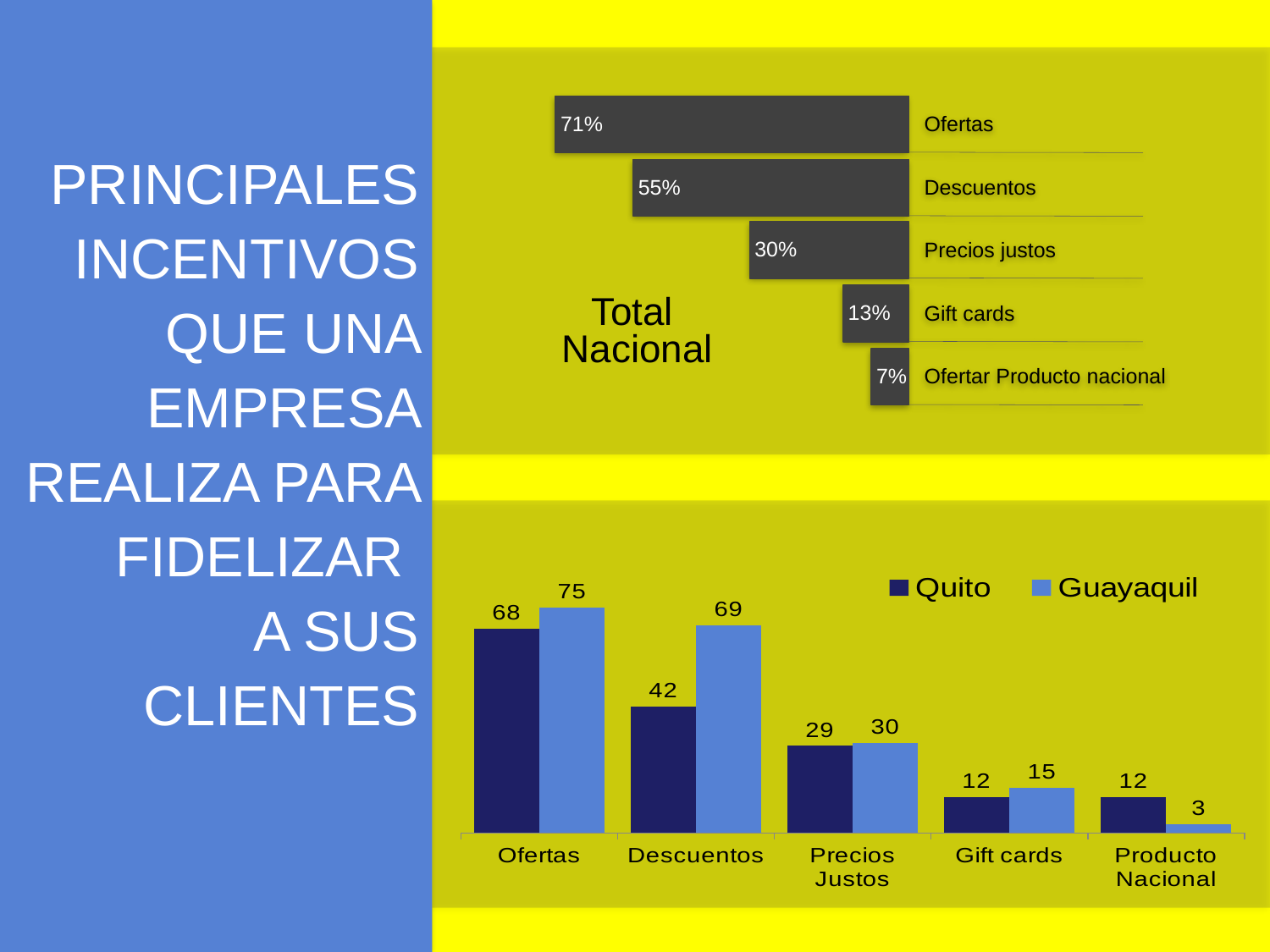

71%
Ofertas
PRINCIPALES INCENTIVOS QUE UNA EMPRESA REALIZA PARA FIDELIZAR
A SUS CLIENTES
55%
Descuentos
30%
Precios justos
13%
Gift cards
Total
Nacional
7%
Ofertar Producto nacional

### Chart

| Category | Quito | Guayaquil |
|---|---|---|
| Ofertas | 68.0 | 75.0 |
| Descuentos | 42.0 | 69.0 |
| Precios Justos | 29.0 | 30.0 |
| Gift cards | 12.0 | 15.0 |
| Producto Nacional | 12.0 | 3.0 |